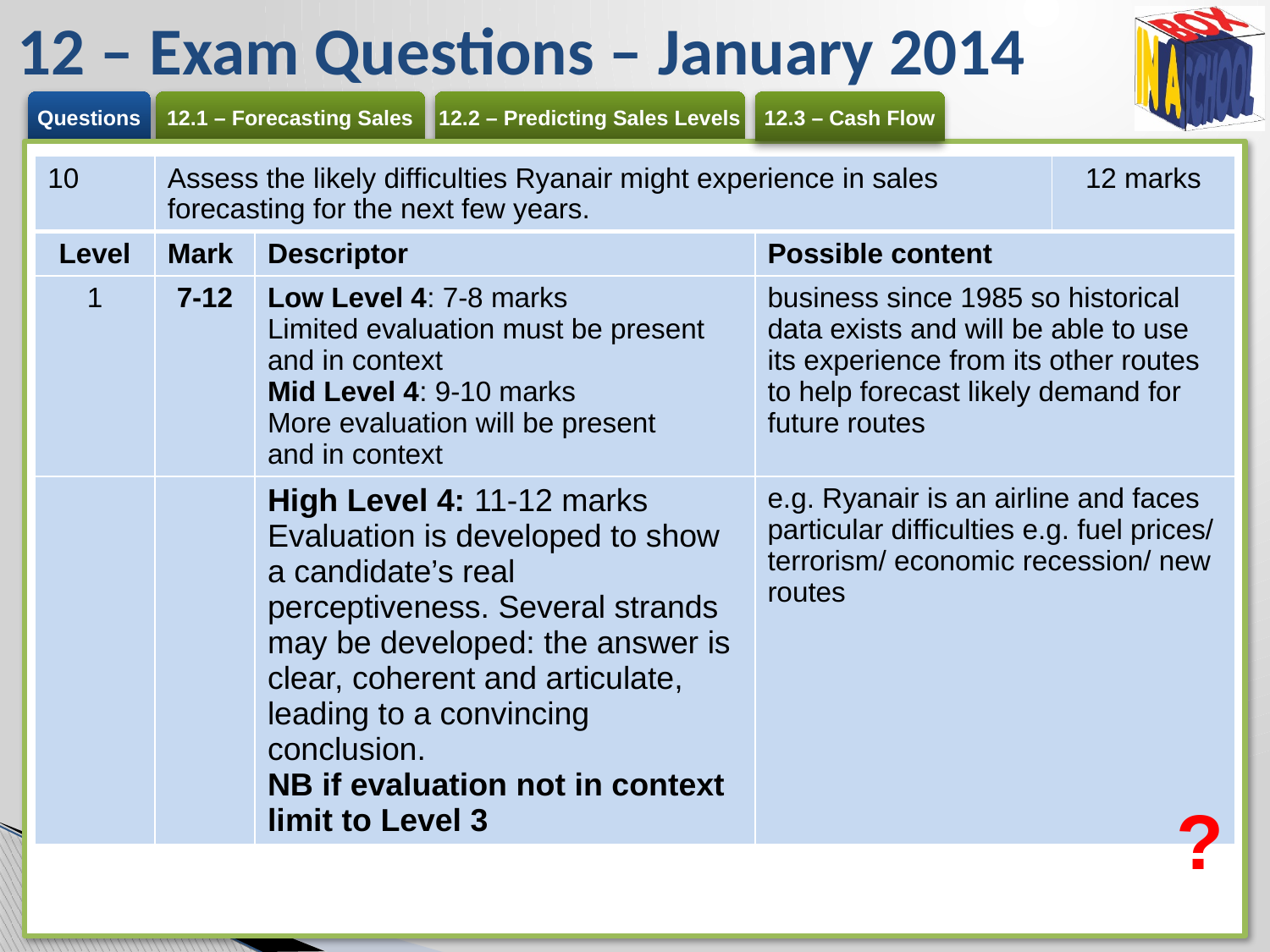

# 12 – Exam Questions – January 2014
| 10 | Assess the likely difficulties Ryanair might experience in sales forecasting for the next few years. |  |  | 12 marks |
| --- | --- | --- | --- | --- |
| Level | Mark | Descriptor | Possible content |  |
| 1 | 7-12 | Low Level 4: 7-8 marks Limited evaluation must be present and in context Mid Level 4: 9-10 marks More evaluation will be present and in context | business since 1985 so historical data exists and will be able to use its experience from its other routes to help forecast likely demand for future routes |  |
|  |  | High Level 4: 11-12 marks Evaluation is developed to show a candidate’s real perceptiveness. Several strands may be developed: the answer is clear, coherent and articulate, leading to a convincing conclusion. NB if evaluation not in context limit to Level 3 | e.g. Ryanair is an airline and faces particular difficulties e.g. fuel prices/ terrorism/ economic recession/ new routes |  |
?